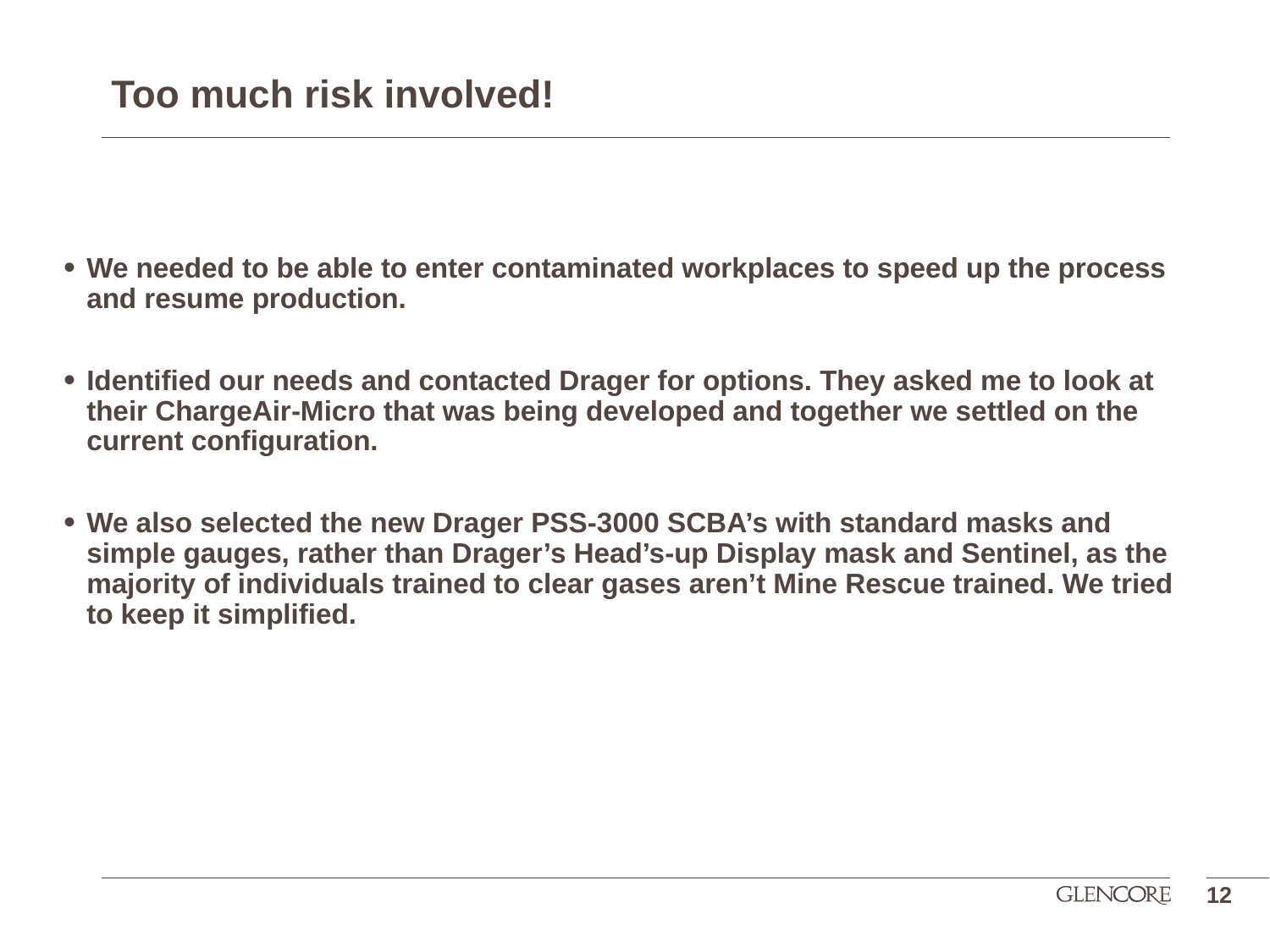

# Too much risk involved!
We needed to be able to enter contaminated workplaces to speed up the process and resume production.

Identified our needs and contacted Drager for options. They asked me to look at their ChargeAir-Micro that was being developed and together we settled on the current configuration.

We also selected the new Drager PSS-3000 SCBA’s with standard masks and simple gauges, rather than Drager’s Head’s-up Display mask and Sentinel, as the majority of individuals trained to clear gases aren’t Mine Rescue trained. We tried to keep it simplified.
12